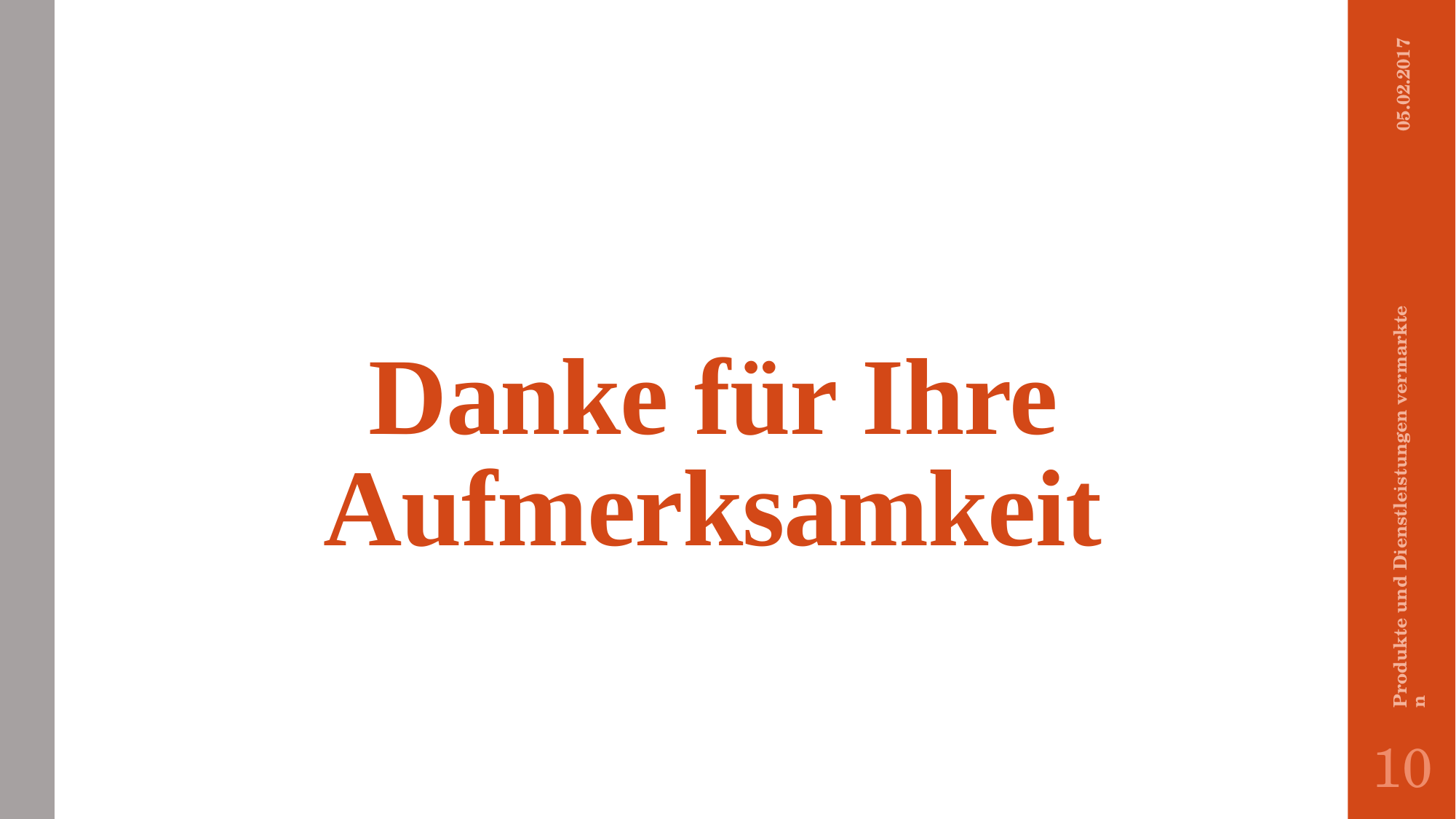

# Danke für Ihre Aufmerksamkeit
05.02.2017
Produkte und Dienstleistungen vermarkten
10